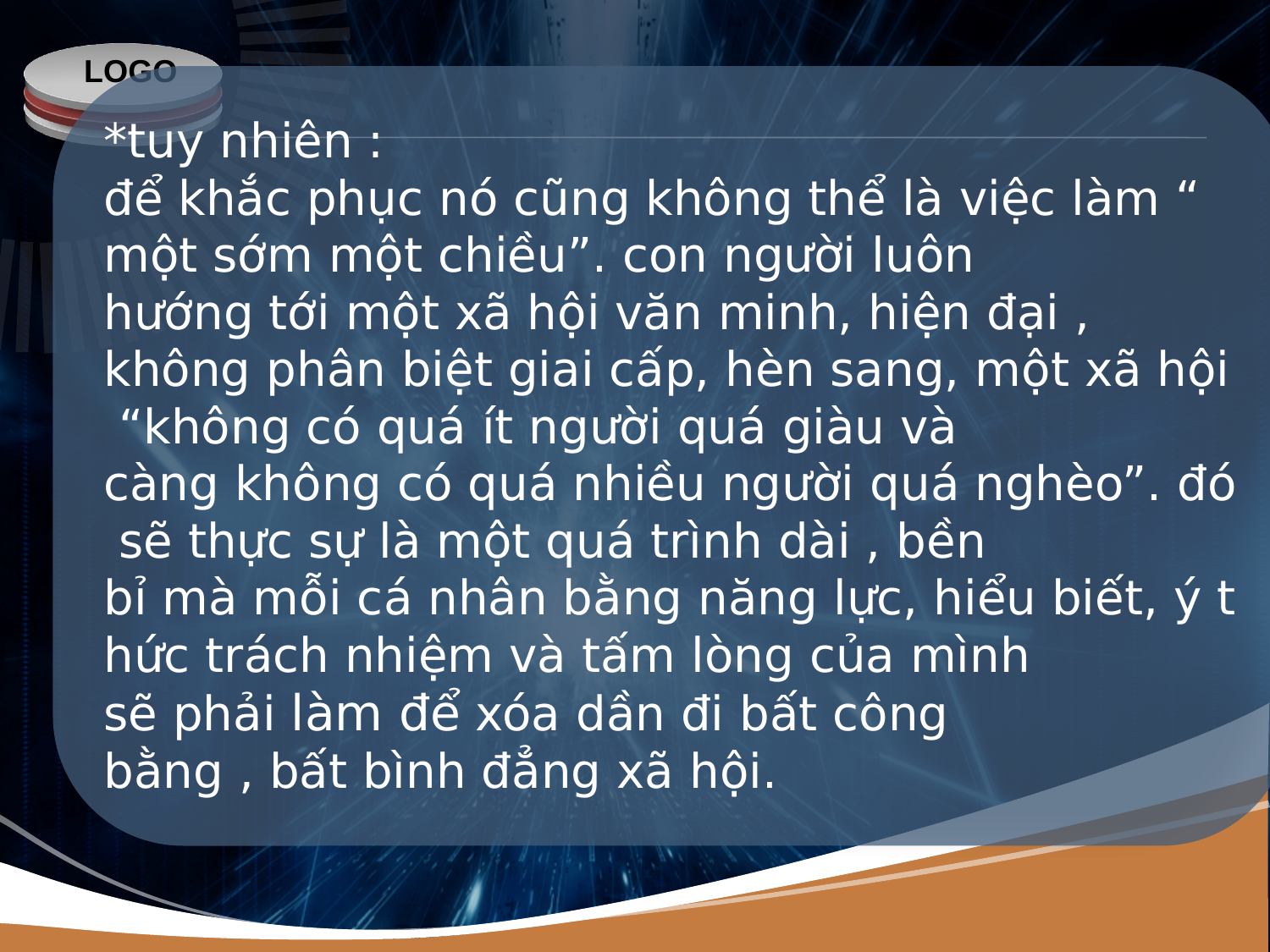

*tuy nhiên : để khắc phục nó cũng không thể là việc làm “một sớm một chiều”. con người luôn
hướng tới một xã hội văn minh, hiện đại ,
không phân biệt giai cấp, hèn sang, một xã hội “không có quá ít người quá giàu và
càng không có quá nhiều người quá nghèo”. đó sẽ thực sự là một quá trình dài , bền
bỉ mà mỗi cá nhân bằng năng lực, hiểu biết, ý thức trách nhiệm và tấm lòng của mình
sẽ phải làm để xóa dần đi bất công bằng , bất bình đẳng xã hội.